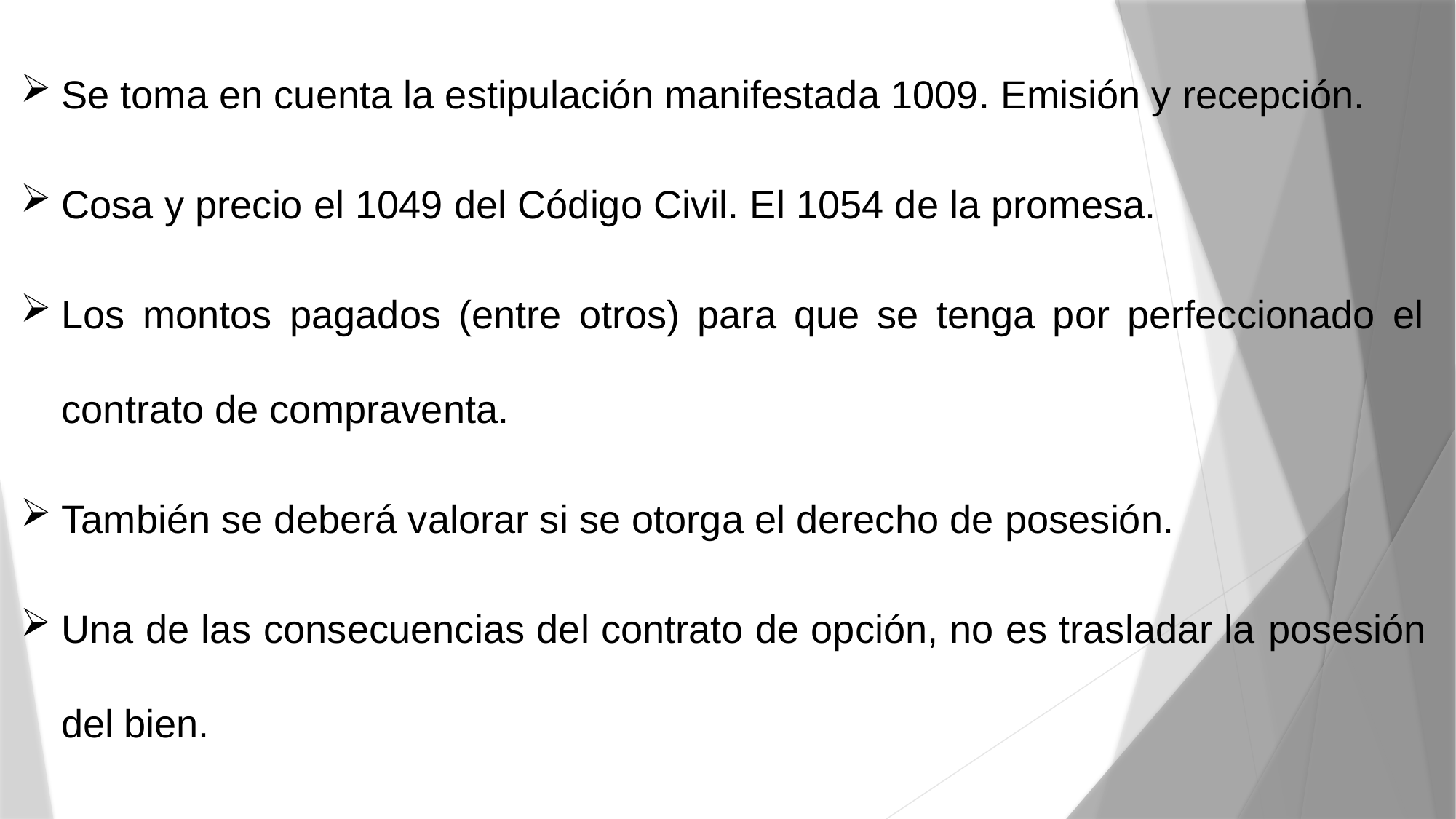

Se toma en cuenta la estipulación manifestada 1009. Emisión y recepción.
Cosa y precio el 1049 del Código Civil. El 1054 de la promesa.
Los montos pagados (entre otros) para que se tenga por perfeccionado el contrato de compraventa.
También se deberá valorar si se otorga el derecho de posesión.
Una de las consecuencias del contrato de opción, no es trasladar la posesión del bien.